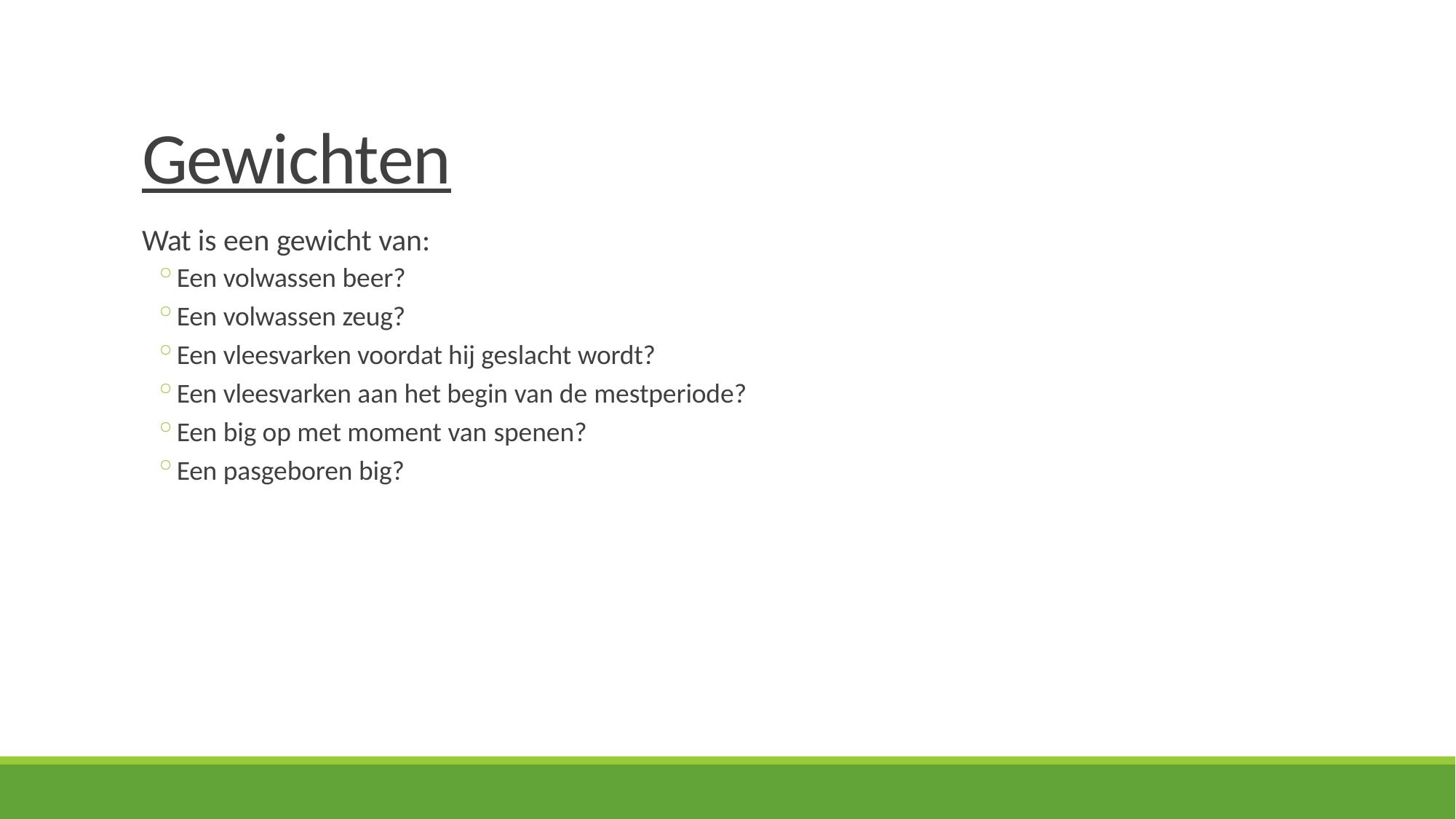

# Gewichten
Wat is een gewicht van:
Een volwassen beer?
Een volwassen zeug?
Een vleesvarken voordat hij geslacht wordt?
Een vleesvarken aan het begin van de mestperiode?
Een big op met moment van spenen?
Een pasgeboren big?